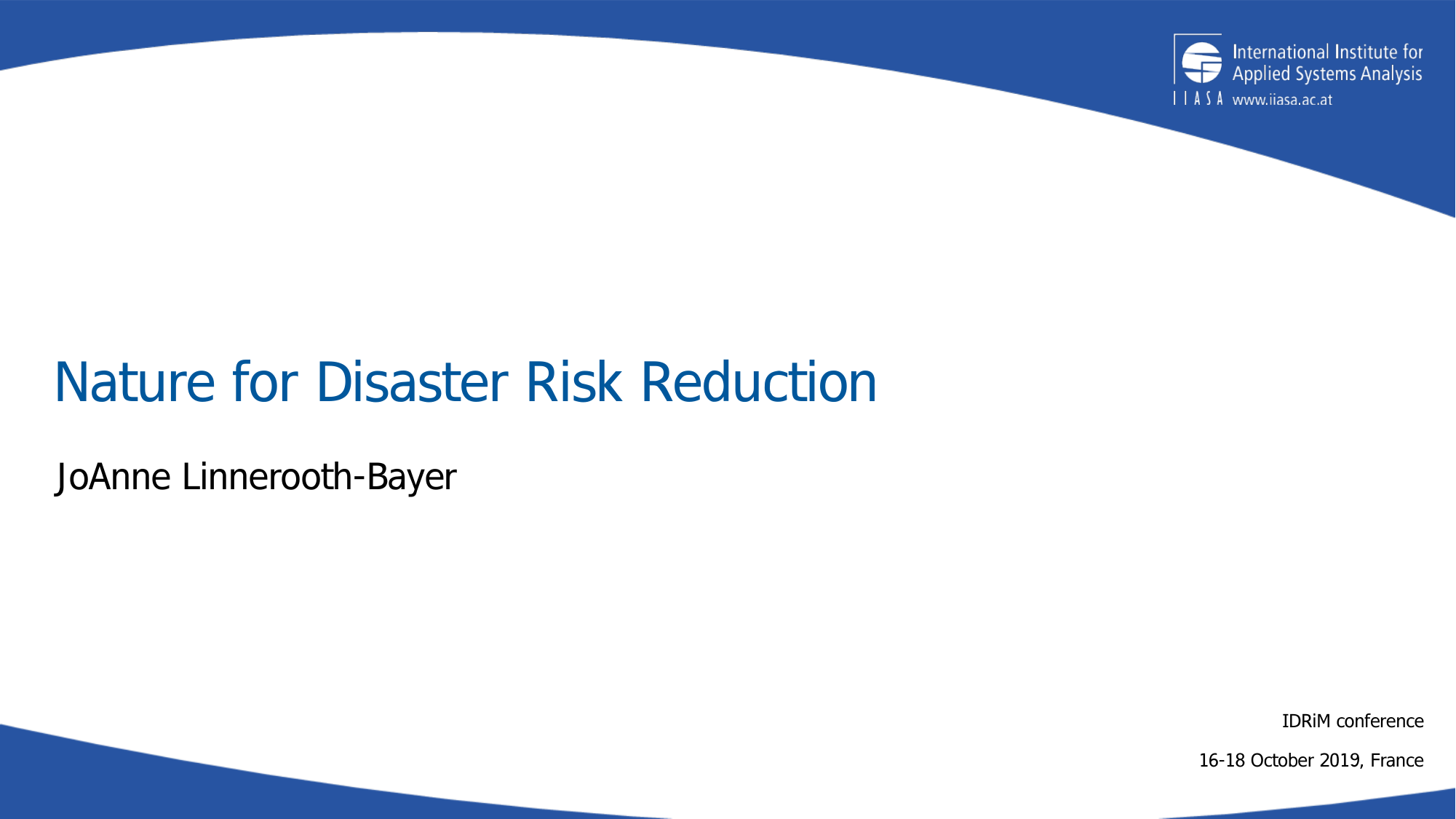

# Nature for Disaster Risk Reduction
JoAnne Linnerooth-Bayer

IDRiM conference
16-18 October 2019, France